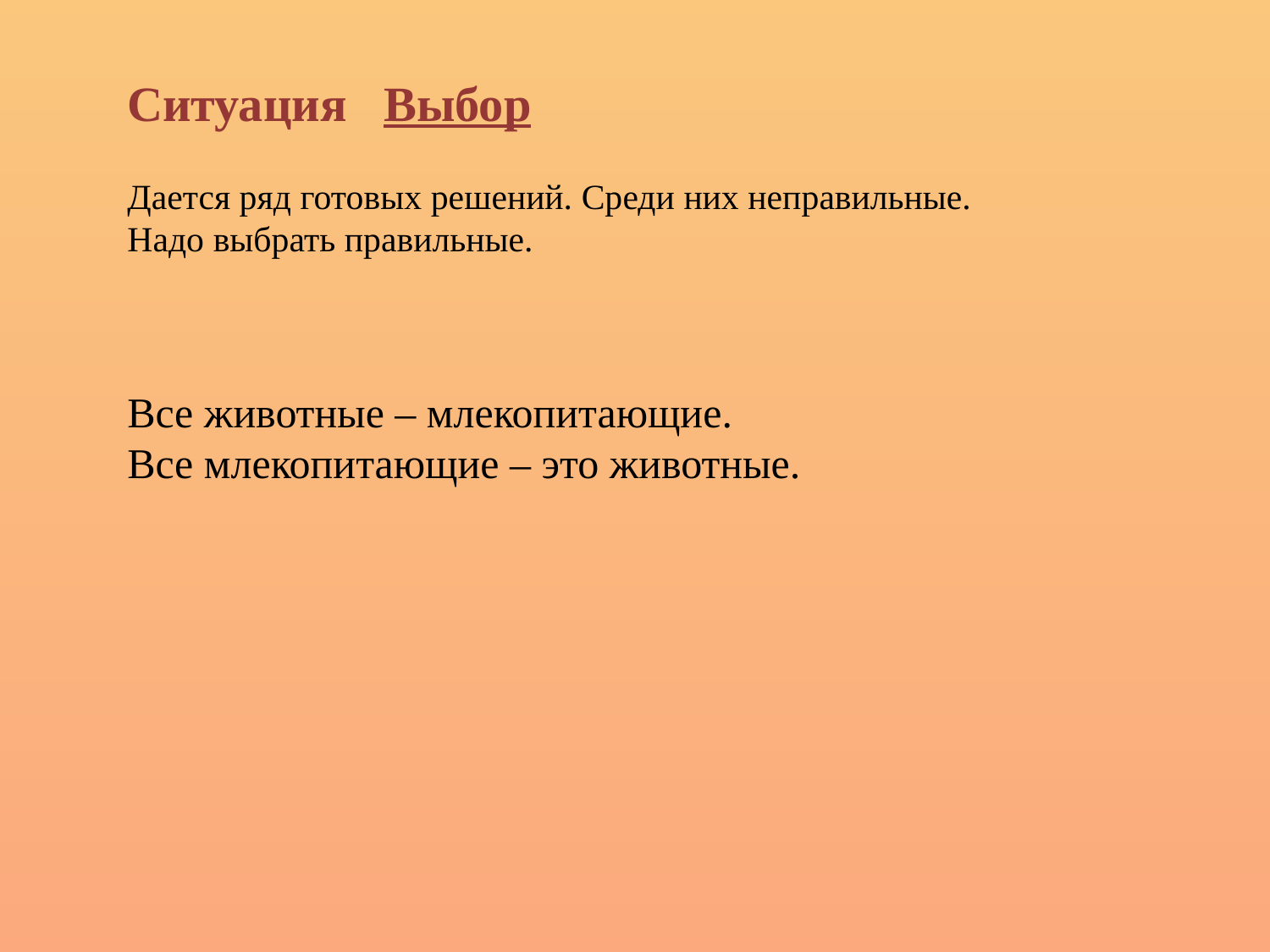

Ситуация   Выбор

Дается ряд готовых решений. Среди них неправильные.
Надо выбрать правильные.

Все животные – млекопитающие.
Все млекопитающие – это животные.